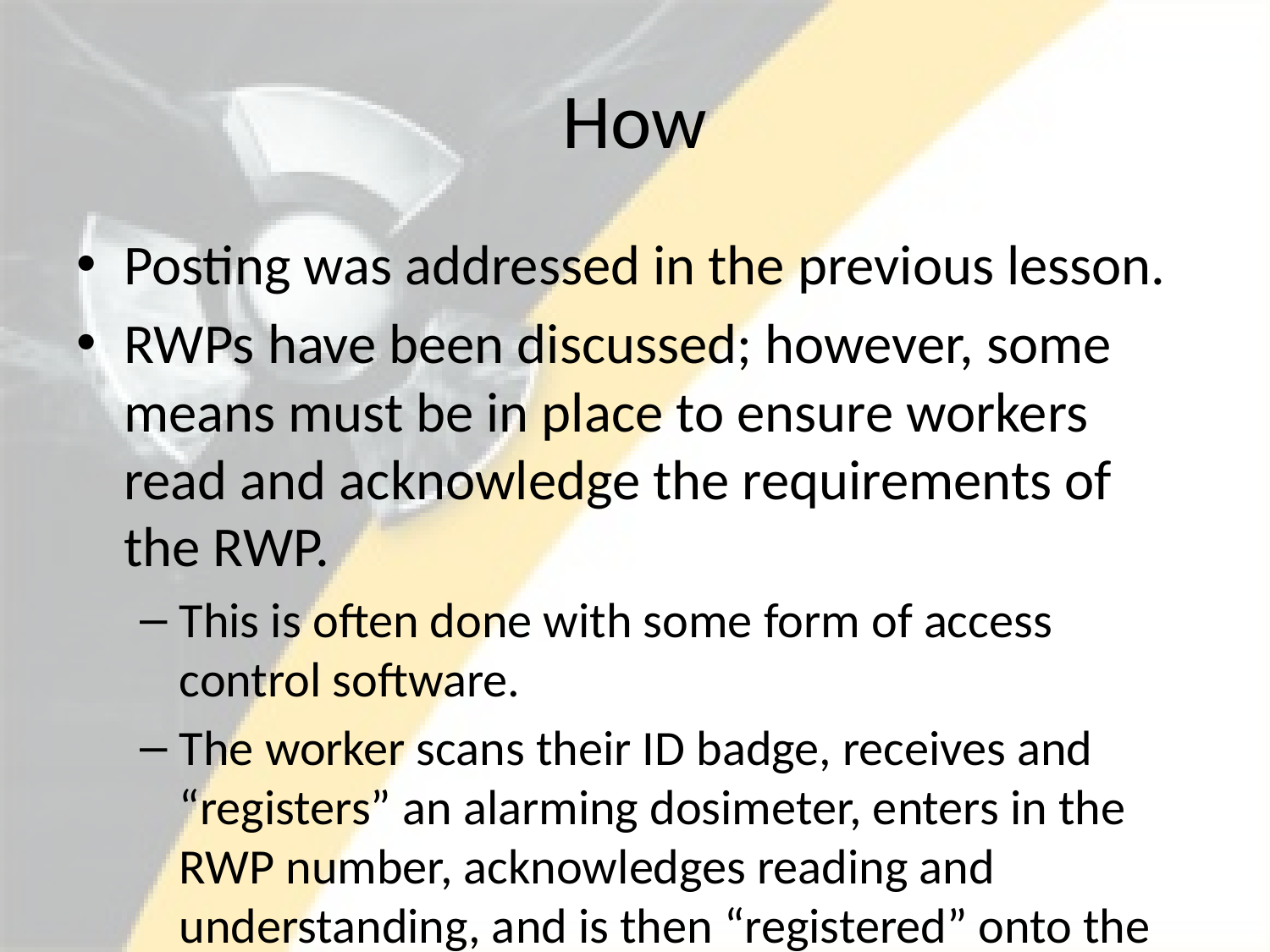

# How
Posting was addressed in the previous lesson.
RWPs have been discussed; however, some means must be in place to ensure workers read and acknowledge the requirements of the RWP.
This is often done with some form of access control software.
The worker scans their ID badge, receives and “registers” an alarming dosimeter, enters in the RWP number, acknowledges reading and understanding, and is then “registered” onto the RWP